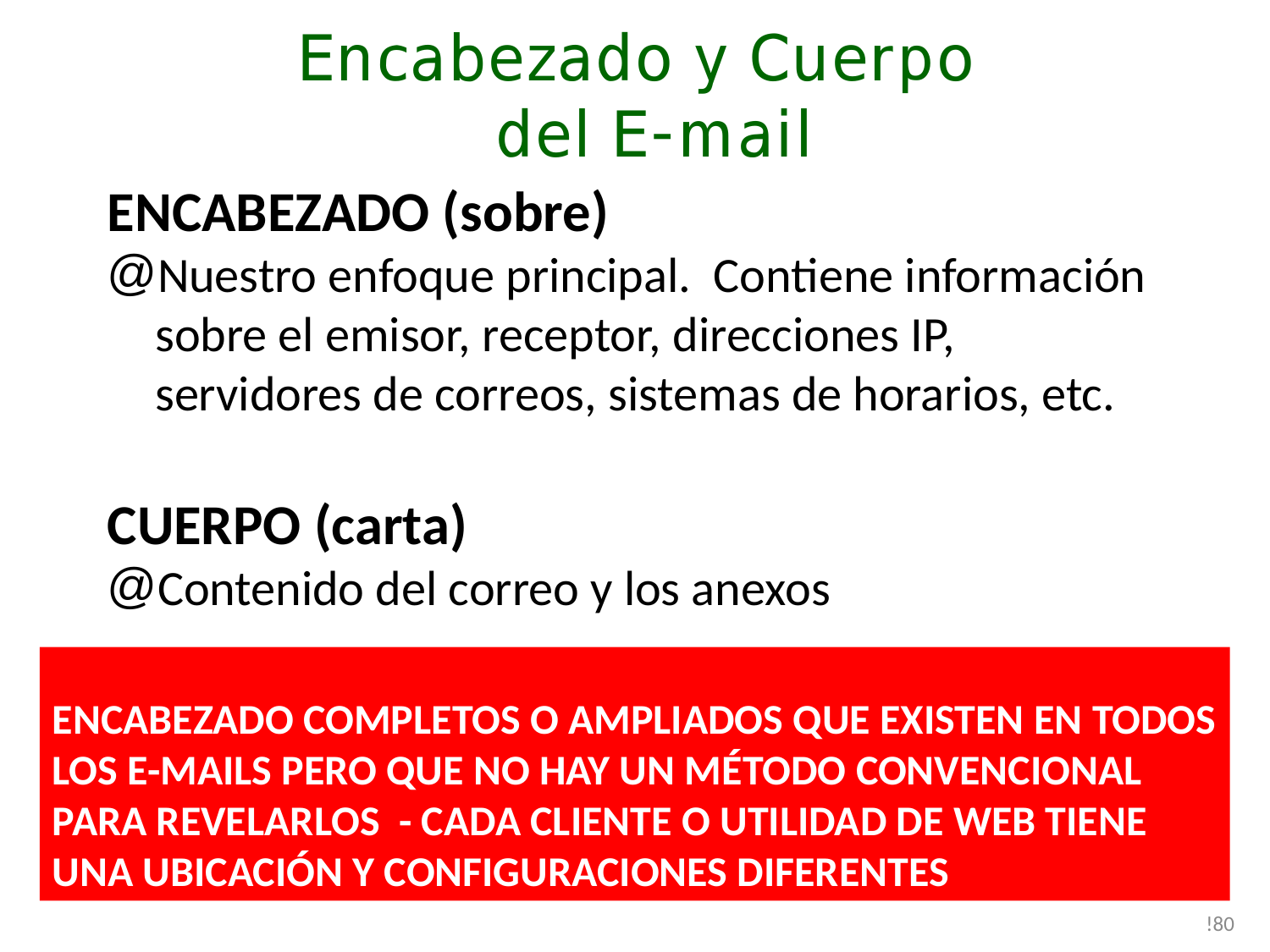

Encabezado y Cuerpo
 del E-mail
ENCABEZADO (sobre)
Nuestro enfoque principal.  Contiene información sobre el emisor, receptor, direcciones IP, servidores de correos, sistemas de horarios, etc.

CUERPO (carta)
Contenido del correo y los anexos

ENCABEZADO COMPLETOS O AMPLIADOS QUE EXISTEN EN TODOS LOS E-MAILS PERO QUE NO HAY UN MÉTODO CONVENCIONAL PARA REVELARLOS  - CADA CLIENTE O UTILIDAD DE WEB TIENE UNA UBICACIÓN Y CONFIGURACIONES DIFERENTES
!80